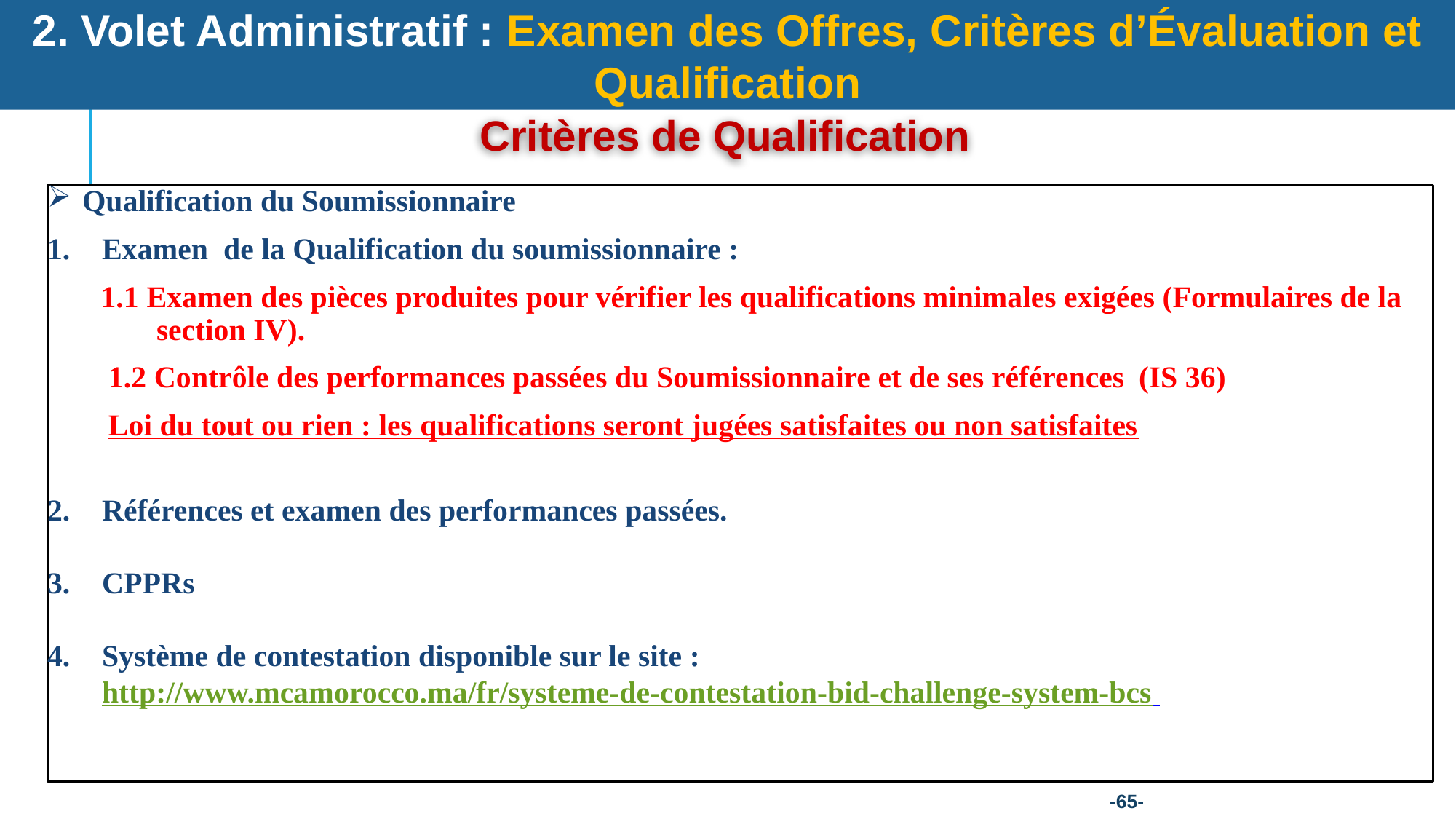

2. Volet Administratif : Examen des Offres, Critères d’Évaluation et Qualification
Critères de Qualification
 Qualification du Soumissionnaire
Examen  de la Qualification du soumissionnaire :
       1.1 Examen des pièces produites pour vérifier les qualifications minimales exigées (Formulaires de la   	section IV).
        1.2 Contrôle des performances passées du Soumissionnaire et de ses références 	(IS 36)
        Loi du tout ou rien : les qualifications seront jugées satisfaites ou non satisfaites

Références et examen des performances passées.

CPPRs

Système de contestation disponible sur le site : http://www.mcamorocco.ma/fr/systeme-de-contestation-bid-challenge-system-bcs

-65-